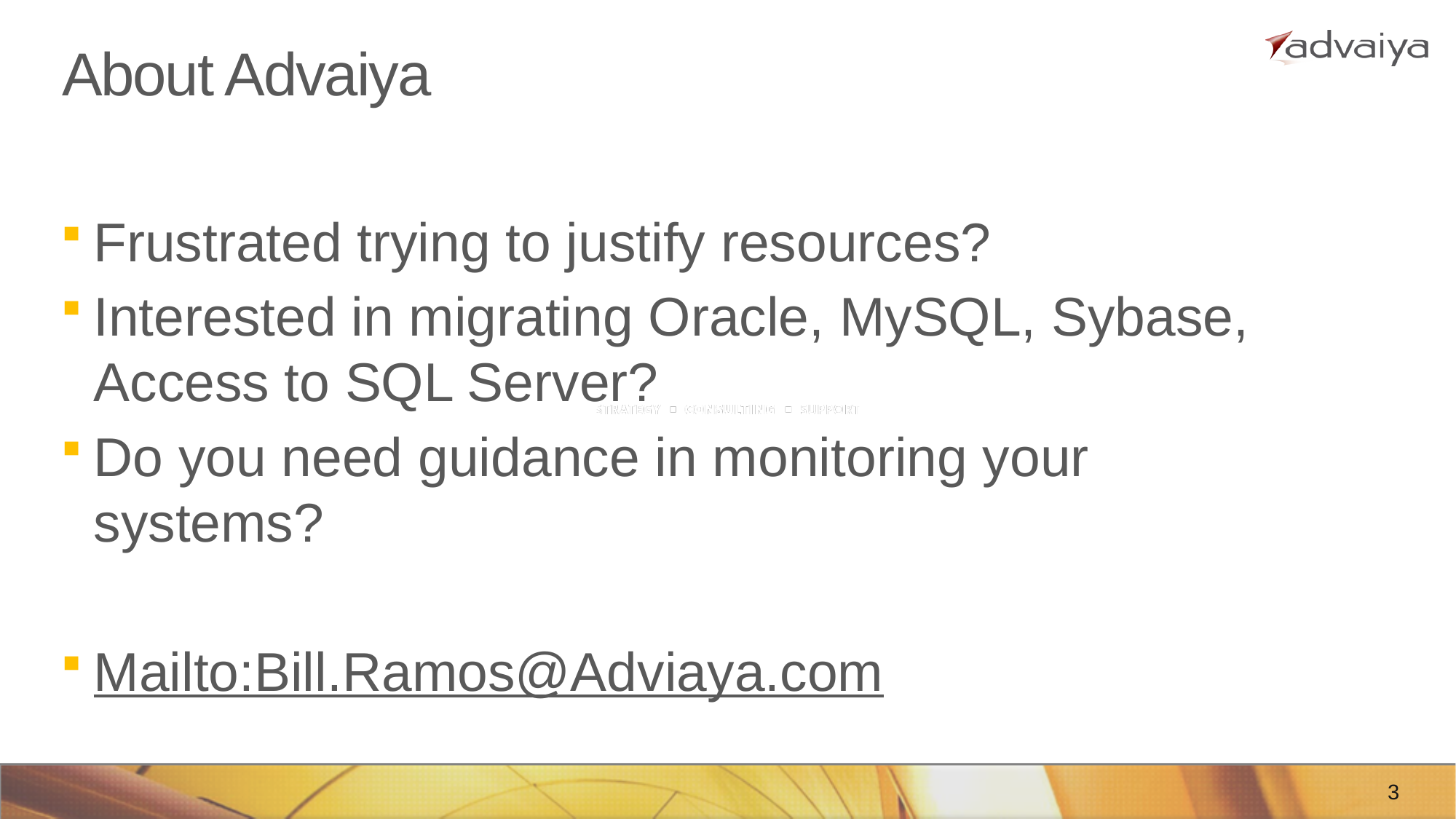

# About Advaiya

Frustrated trying to justify resources?
Interested in migrating Oracle, MySQL, Sybase, Access to SQL Server?
Do you need guidance in monitoring your systems?

Mailto:Bill.Ramos@Adviaya.com